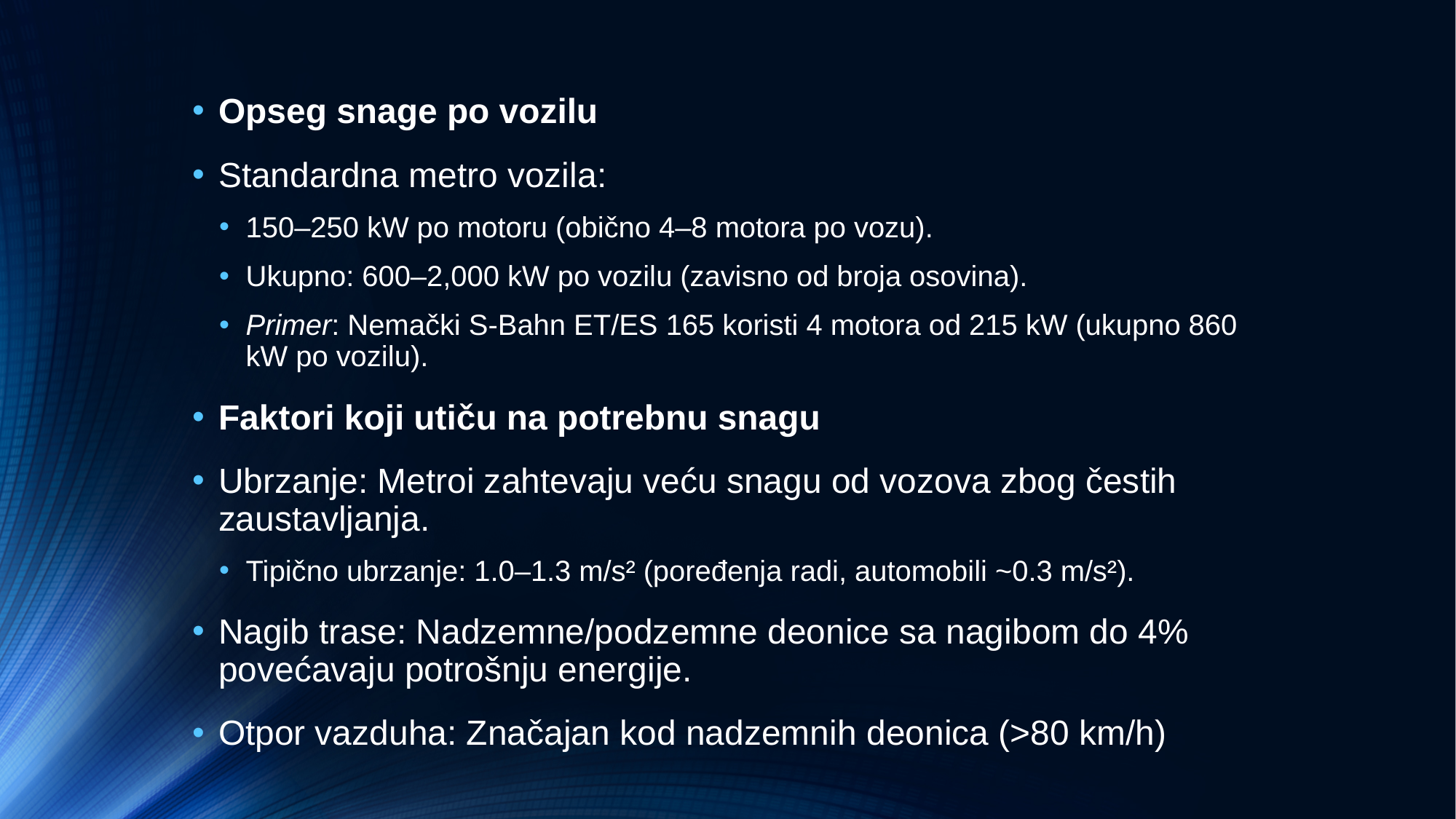

Opseg snage po vozilu
Standardna metro vozila:
150–250 kW po motoru (obično 4–8 motora po vozu).
Ukupno: 600–2,000 kW po vozilu (zavisno od broja osovina).
Primer: Nemački S-Bahn ET/ES 165 koristi 4 motora od 215 kW (ukupno 860 kW po vozilu).
Faktori koji utiču na potrebnu snagu
Ubrzanje: Metroi zahtevaju veću snagu od vozova zbog čestih zaustavljanja.
Tipično ubrzanje: 1.0–1.3 m/s² (poređenja radi, automobili ~0.3 m/s²).
Nagib trase: Nadzemne/podzemne deonice sa nagibom do 4% povećavaju potrošnju energije.
Otpor vazduha: Značajan kod nadzemnih deonica (>80 km/h)